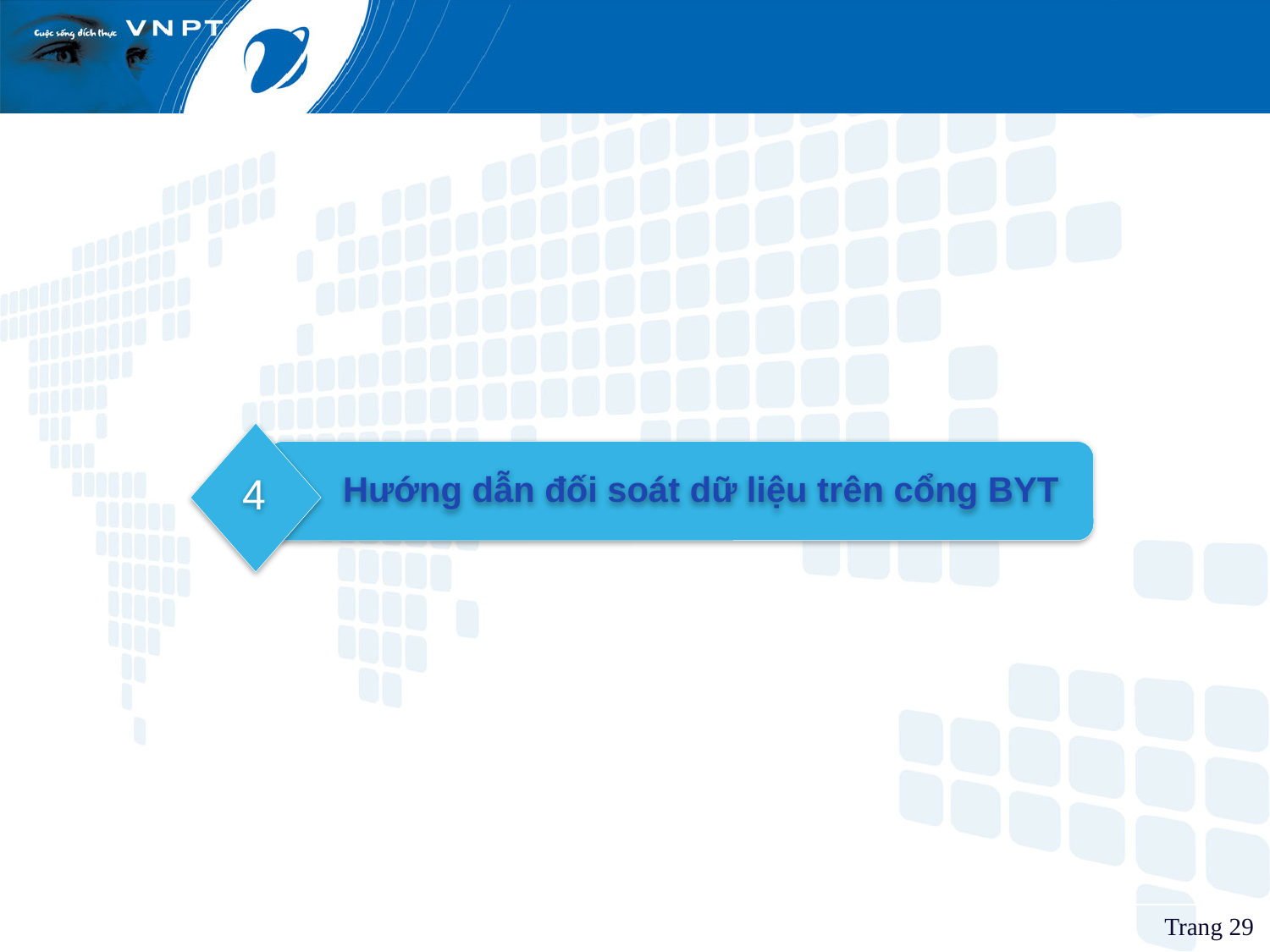

4
Hướng dẫn đối soát dữ liệu trên cổng BYT
Trang 29